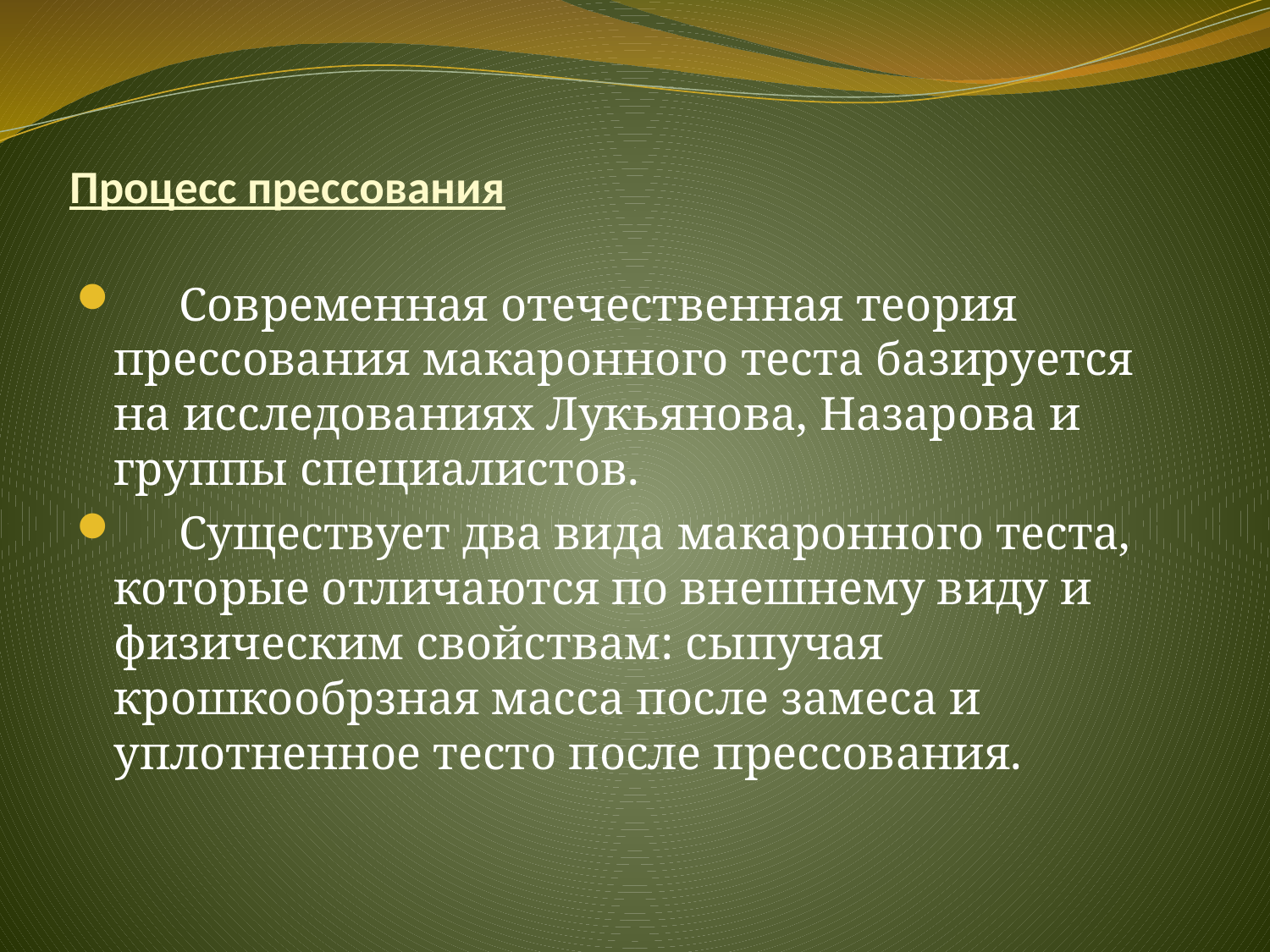

# Процесс прессования
     Современная отечественная теория прессования макаронного теста базируется на исследованиях Лукьянова, Назарова и группы специалистов.
     Существует два вида макаронного теста, которые отличаются по внешнему виду и физическим свойствам: сыпучая крошкообрзная масса после замеса и уплотненное тесто после прессования.